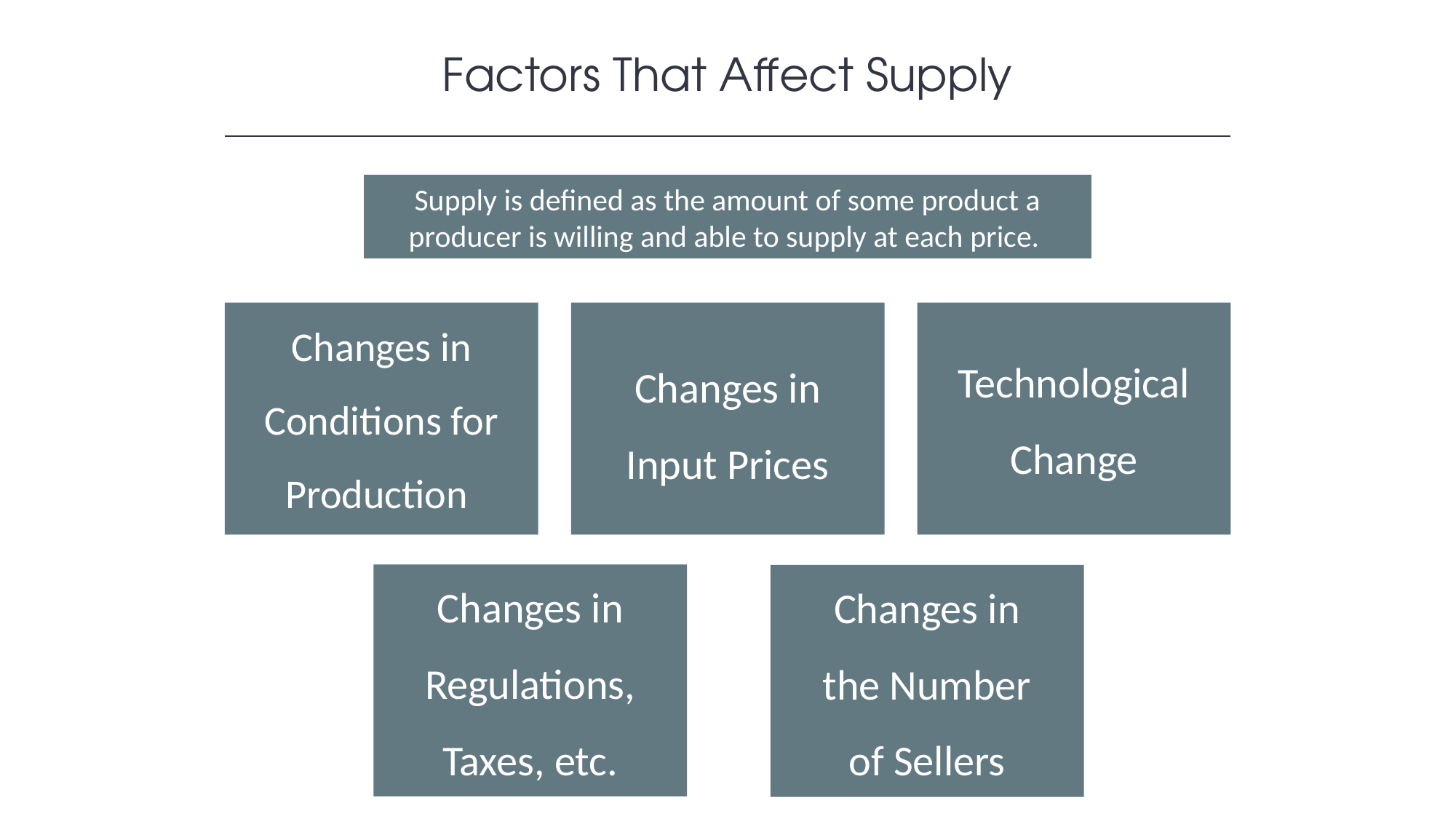

Factors That Affect Supply
Supply is defined as the amount of some product a producer is willing and able to supply at each price.
Changes in Conditions for Production

Changes in Input Prices

Technological Change
Changes in Regulations, Taxes, etc.

Changes in the Number of Sellers